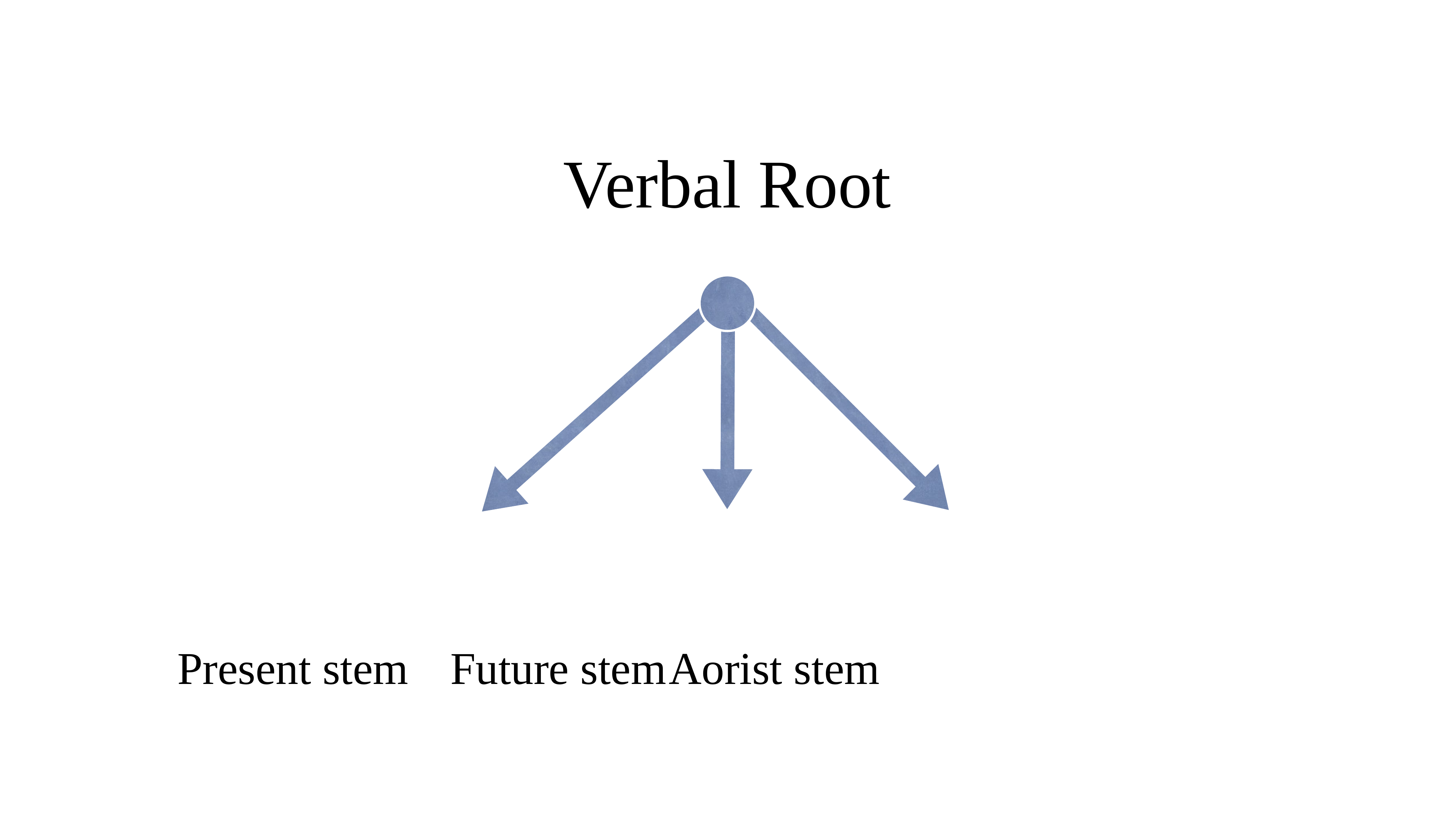

Verbal Root

	Present stem	Future stem	Aorist stem